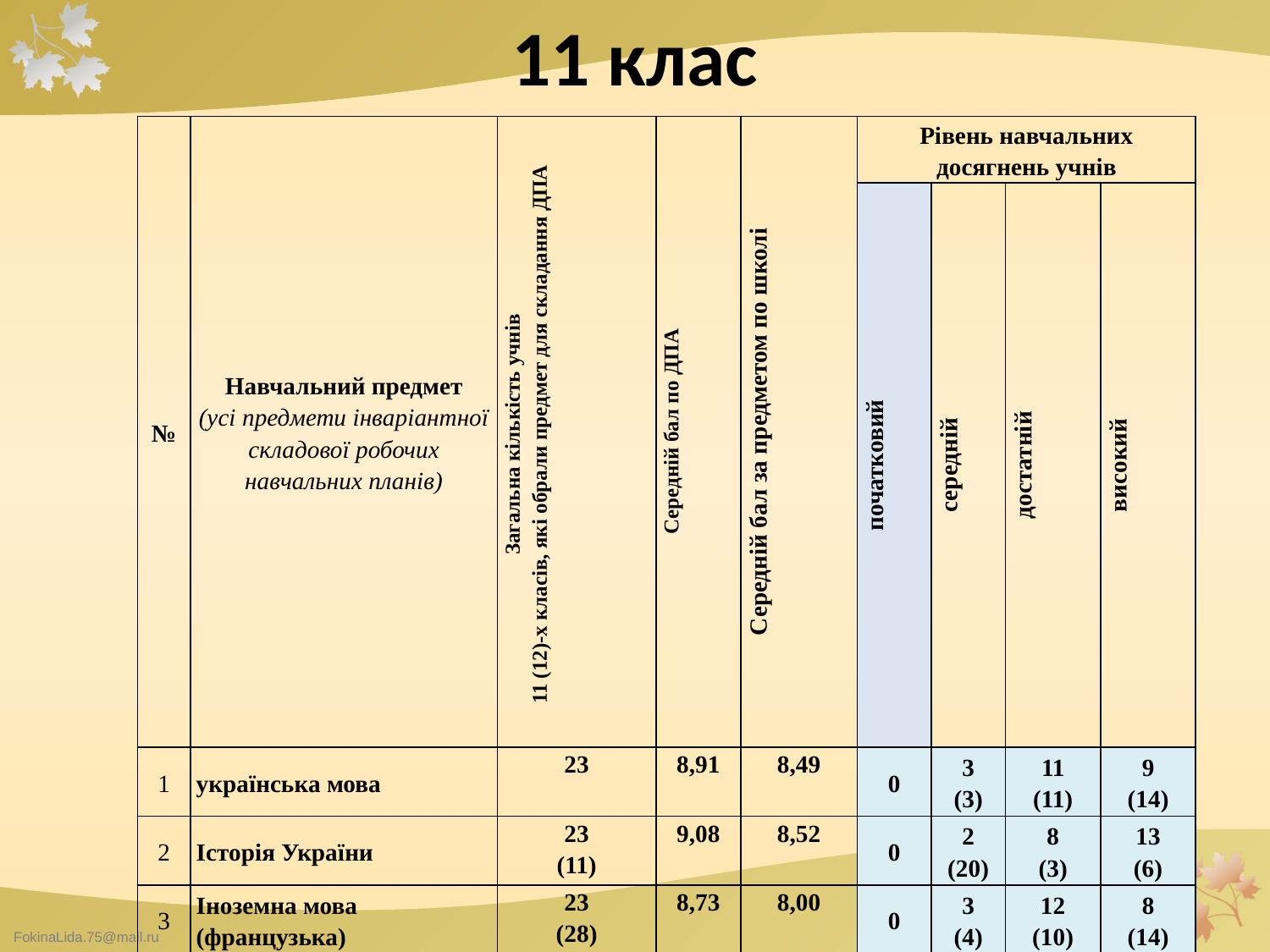

# 11 клас
| № | Навчальний предмет (усі предмети інваріантної складової робочих навчальних планів) | Загальна кількість учнів 11 (12)-х класів, які обрали предмет для складання ДПА | Середній бал по ДПА | Середній бал за предметом по школі | Рівень навчальних досягнень учнів |  |  |  |
| --- | --- | --- | --- | --- | --- | --- | --- | --- |
|  |  |  |  |  | початковий | середній | достатній | високий |
| 1 | українська мова | 23 | 8,91 | 8,49 | 0 | 3 (3) | 11 (11) | 9 (14) |
| 2 | Історія України | 23 (11) | 9,08 | 8,52 | 0 | 2 (20) | 8 (3) | 13 (6) |
| 3 | Іноземна мова (французька) | 23 (28) | 8,73 | 8,00 | 0 | 3 (4) | 12 (10) | 8 (14) |
| 4 | Українська література | (17) |  |  | (0) | (0) | (5) | (12) |
| 5 | Всесвітня історія |  |  | 8,78 |  |  |  |  |
| 6 | Математика |  |  | 7,39 |  |  |  |  |
| 7 | Географії |  |  | 7,87 |  |  |  |  |
| 8 | Біології |  |  | 8,57 |  |  |  |  |
| 9 | Фізики |  |  | 8,57 |  |  |  |  |
| 10 | Хімії |  |  | 7,91 |  |  |  |  |